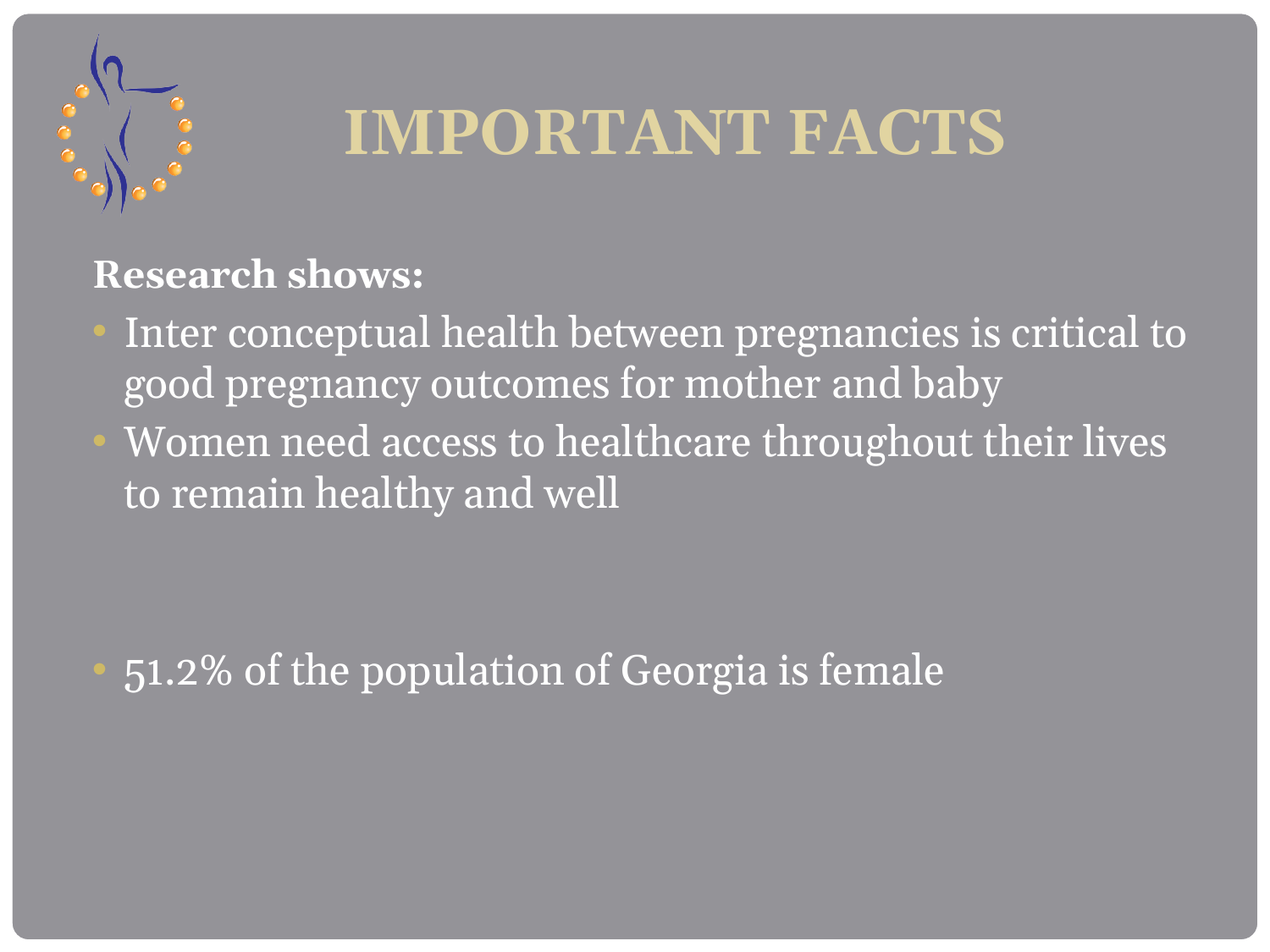

# IMPORTANT FACTS
Research shows:
Inter conceptual health between pregnancies is critical to good pregnancy outcomes for mother and baby
Women need access to healthcare throughout their lives to remain healthy and well

51.2% of the population of Georgia is female